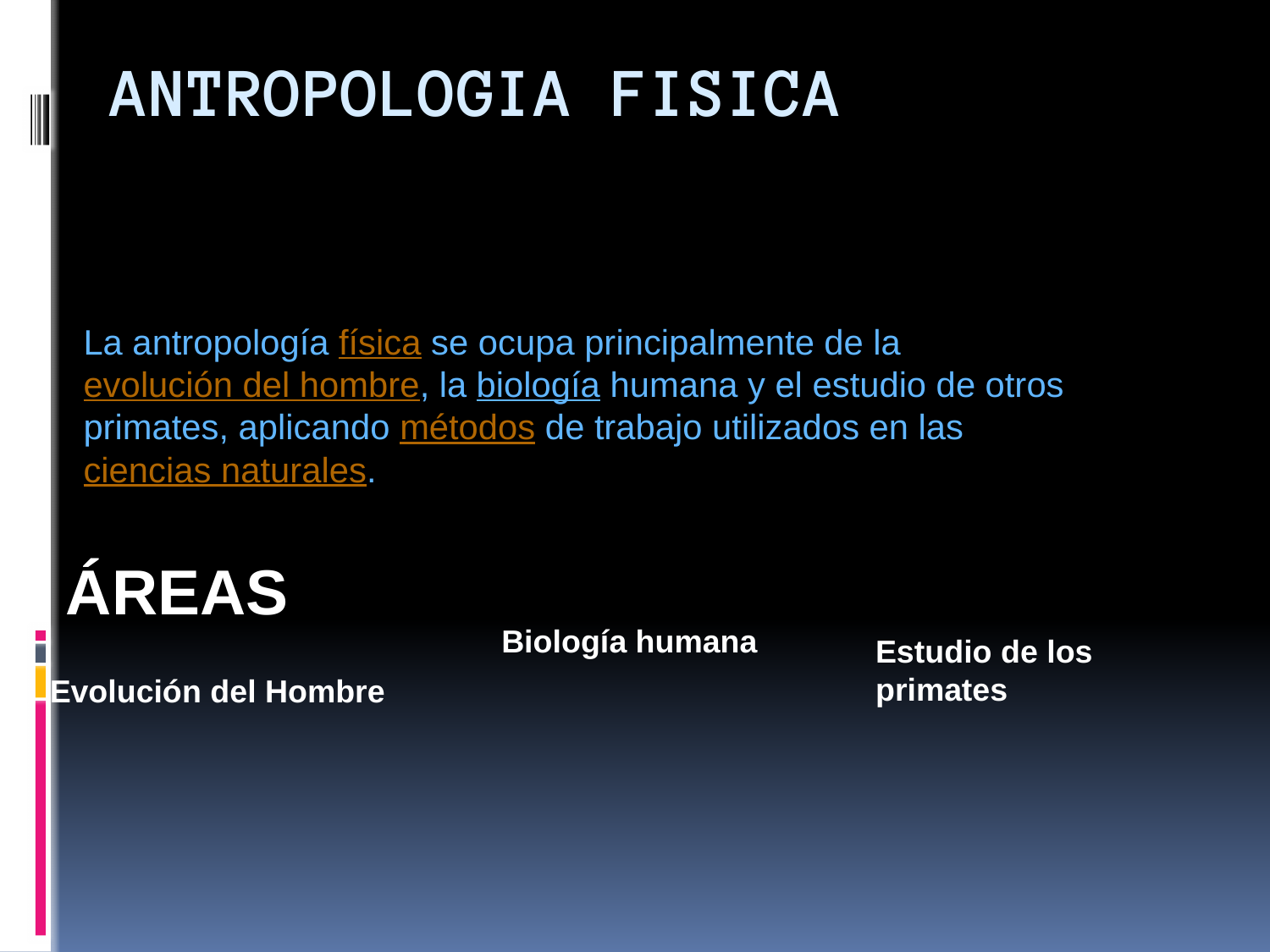

# ANTROPOLOGIA FISICA
La antropología física se ocupa principalmente de la evolución del hombre, la biología humana y el estudio de otros primates, aplicando métodos de trabajo utilizados en las ciencias naturales.

ÁREAS
Biología humana
Estudio de los primates
Evolución del Hombre